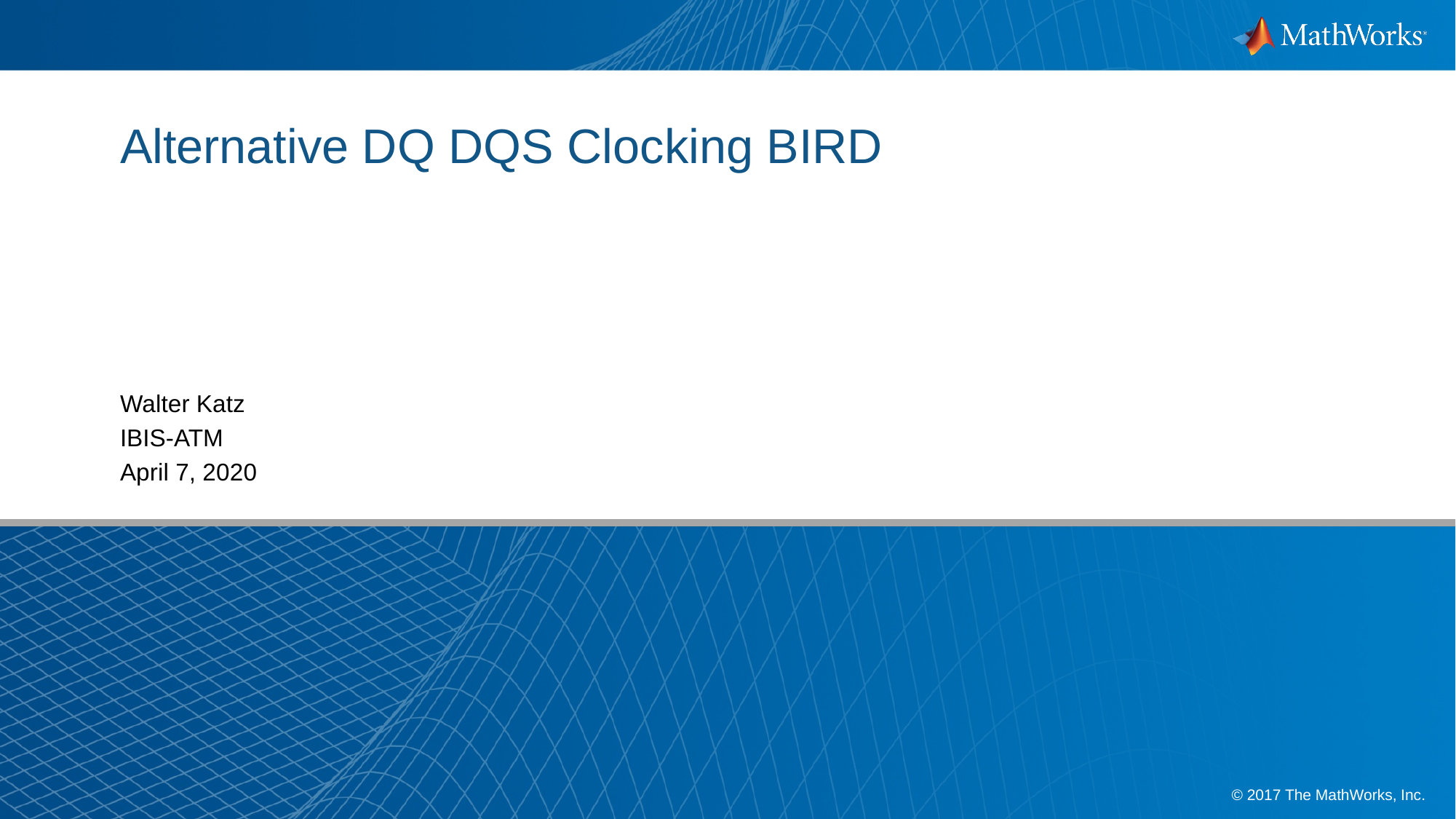

# Alternative DQ DQS Clocking BIRD
Walter Katz
IBIS-ATM
April 7, 2020